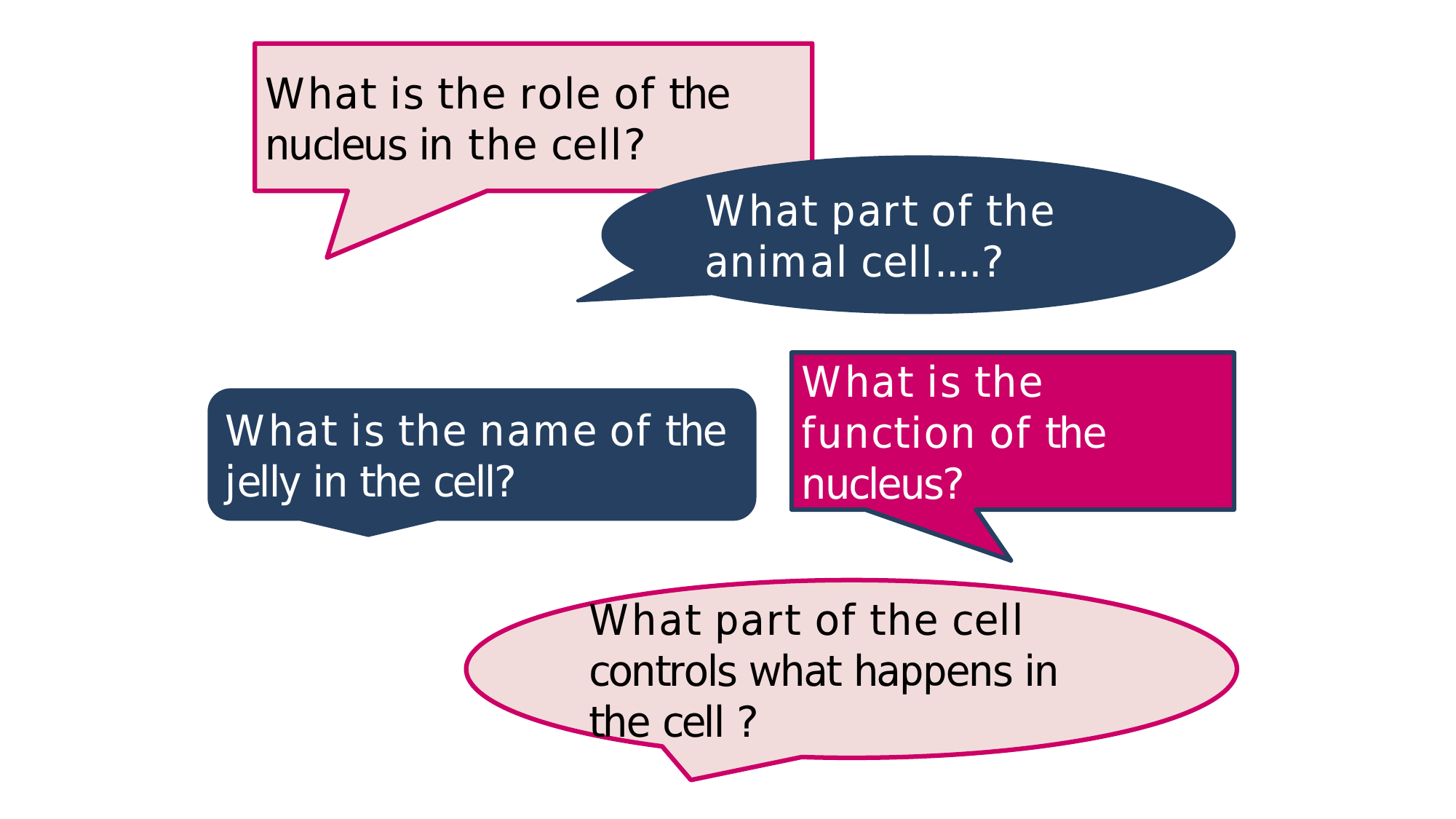

What is the role of the nucleus in the cell?
What part of the animal cell….?
What is the function of the nucleus?
What is the name of the jelly in the cell?
What part of the cell controls what happens in the cell ?